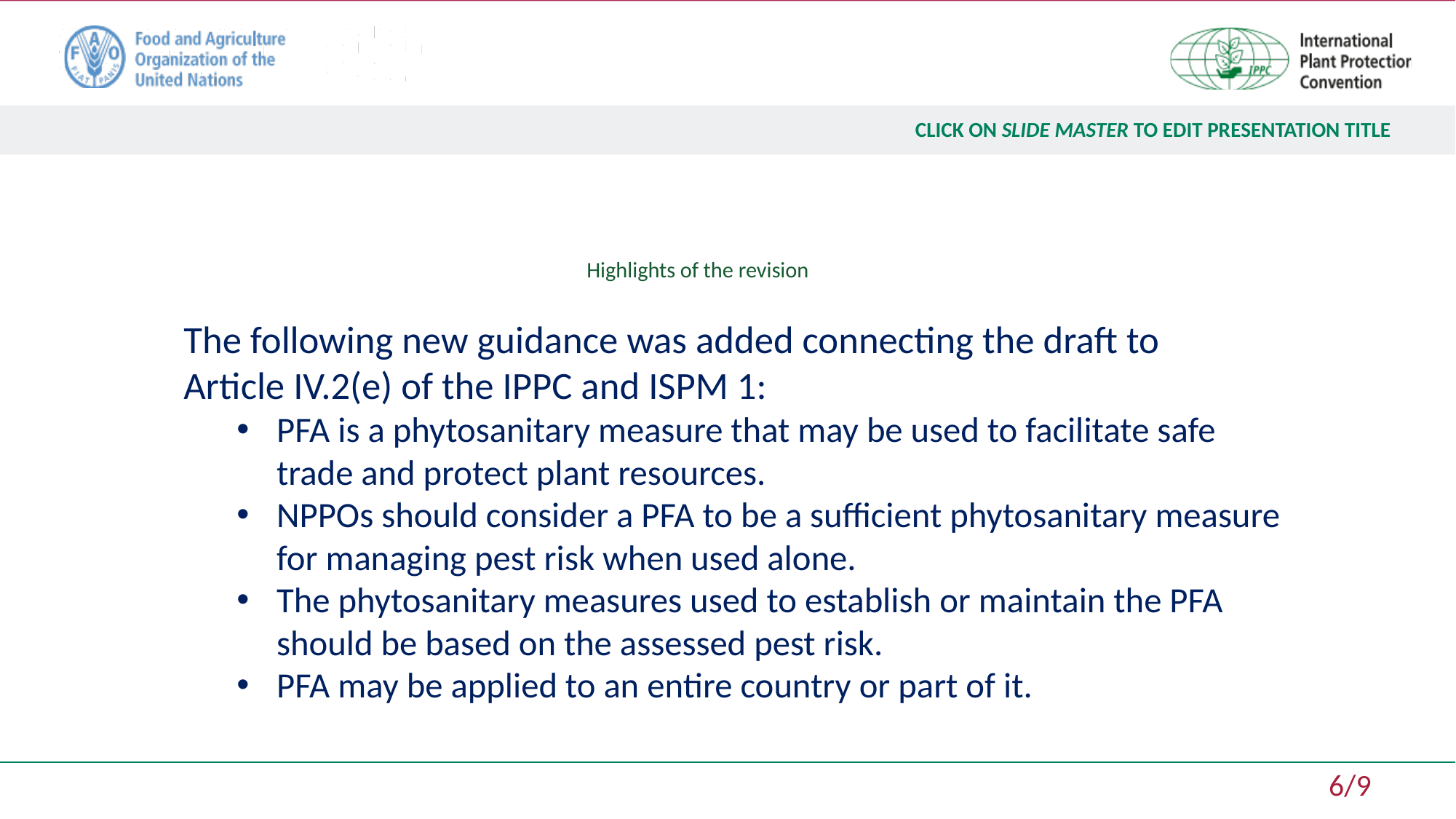

# Highlights of the revision
The following new guidance was added connecting the draft to Article IV.2(e) of the IPPC and ISPM 1:
PFA is a phytosanitary measure that may be used to facilitate safe trade and protect plant resources.
NPPOs should consider a PFA to be a sufficient phytosanitary measure for managing pest risk when used alone.
The phytosanitary measures used to establish or maintain the PFA should be based on the assessed pest risk.
PFA may be applied to an entire country or part of it.